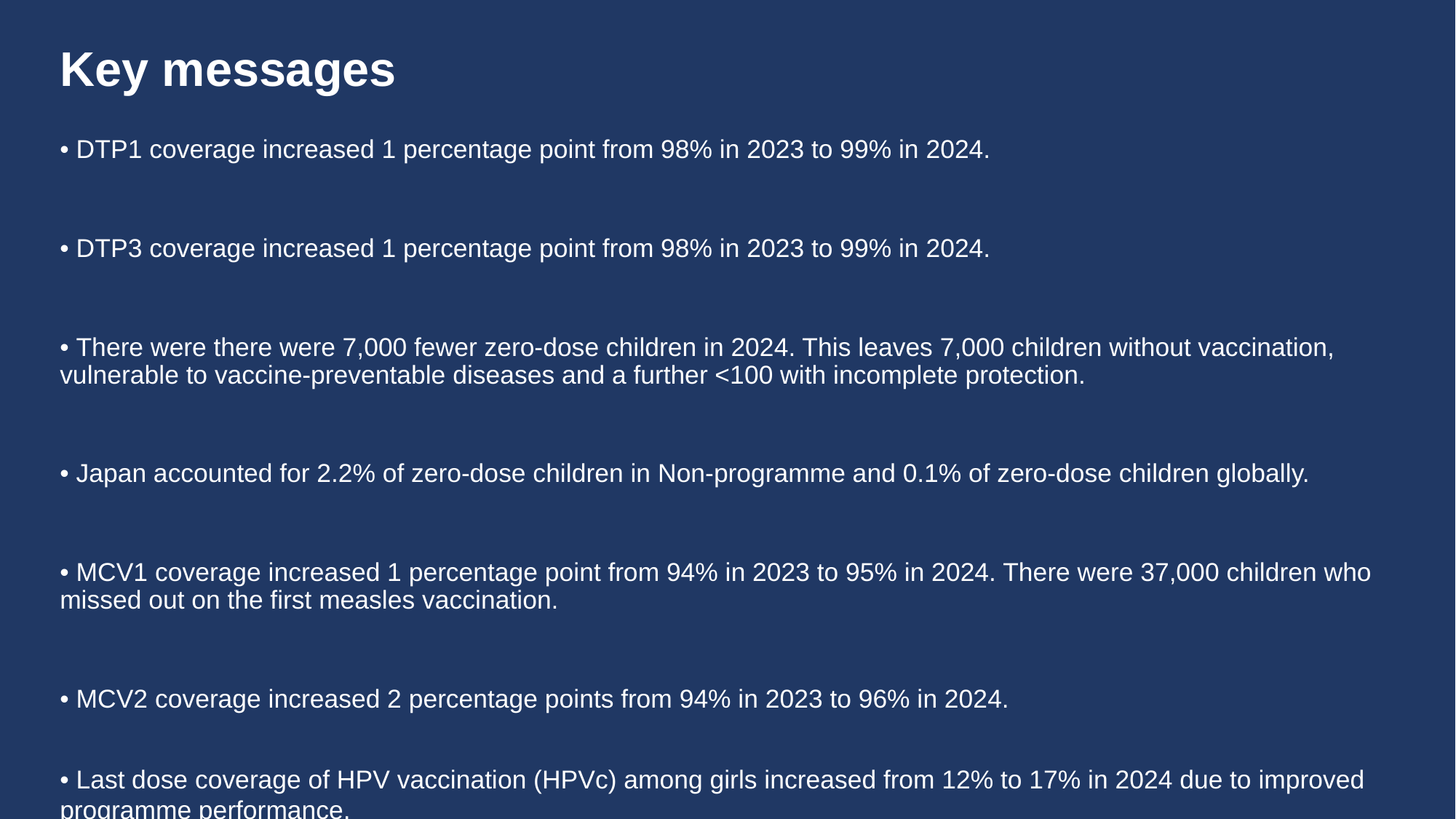

# Key messages
• DTP1 coverage increased 1 percentage point from 98% in 2023 to 99% in 2024.

• DTP3 coverage increased 1 percentage point from 98% in 2023 to 99% in 2024.

• There were there were 7,000 fewer zero-dose children in 2024. This leaves 7,000 children without vaccination, vulnerable to vaccine-preventable diseases and a further <100 with incomplete protection.

• Japan accounted for 2.2% of zero-dose children in Non-programme and 0.1% of zero-dose children globally.

• MCV1 coverage increased 1 percentage point from 94% in 2023 to 95% in 2024. There were 37,000 children who missed out on the first measles vaccination.

• MCV2 coverage increased 2 percentage points from 94% in 2023 to 96% in 2024.

• Last dose coverage of HPV vaccination (HPVc) among girls increased from 12% to 17% in 2024 due to improved programme performance.